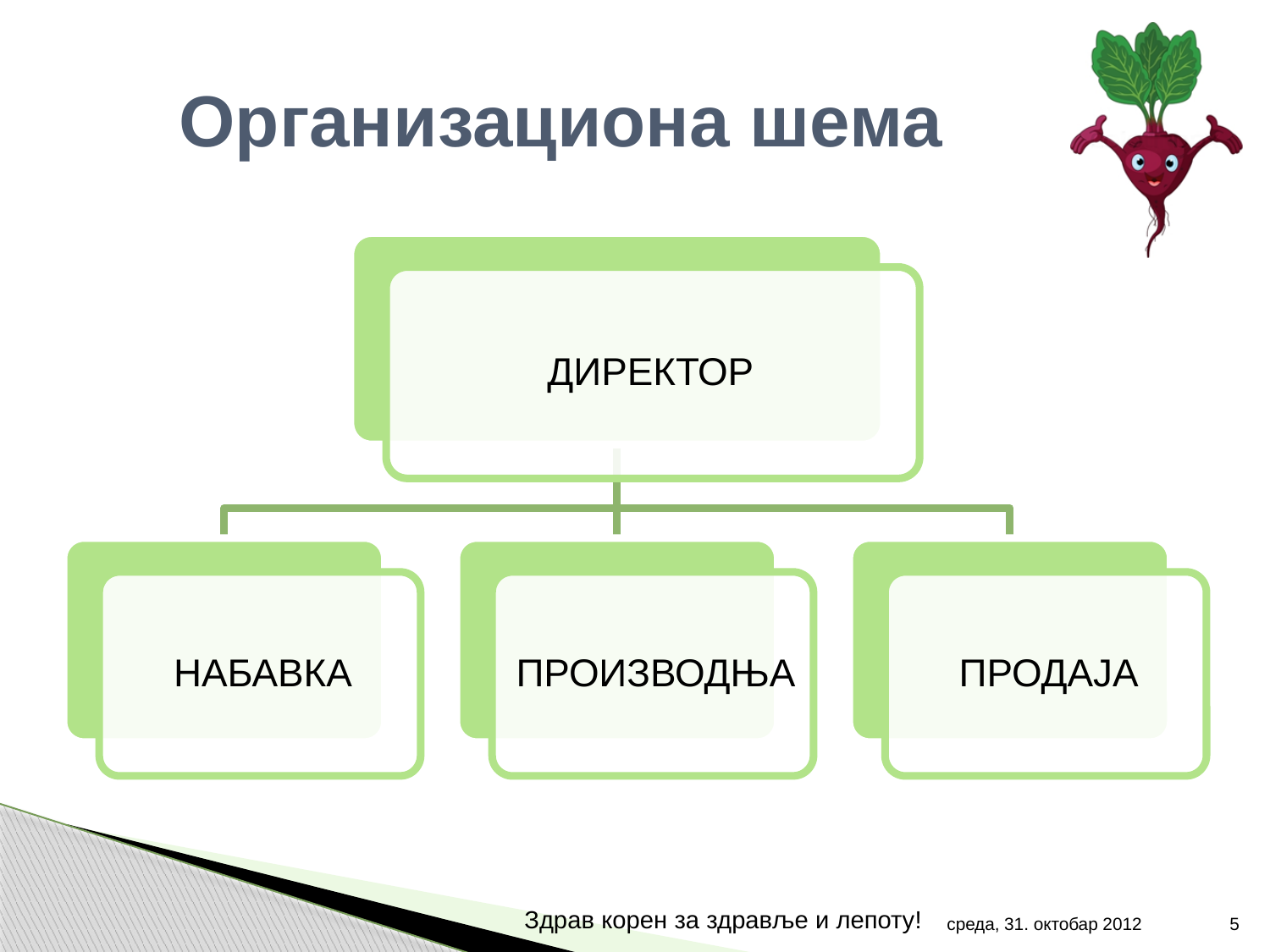

# Организациона шема
ДИРЕКТОР
НАБАВКА
ПРОИЗВОДЊА
ПРОДАЈА
Здрав корен за здравље и лепоту!
среда, 31. октобар 2012
5